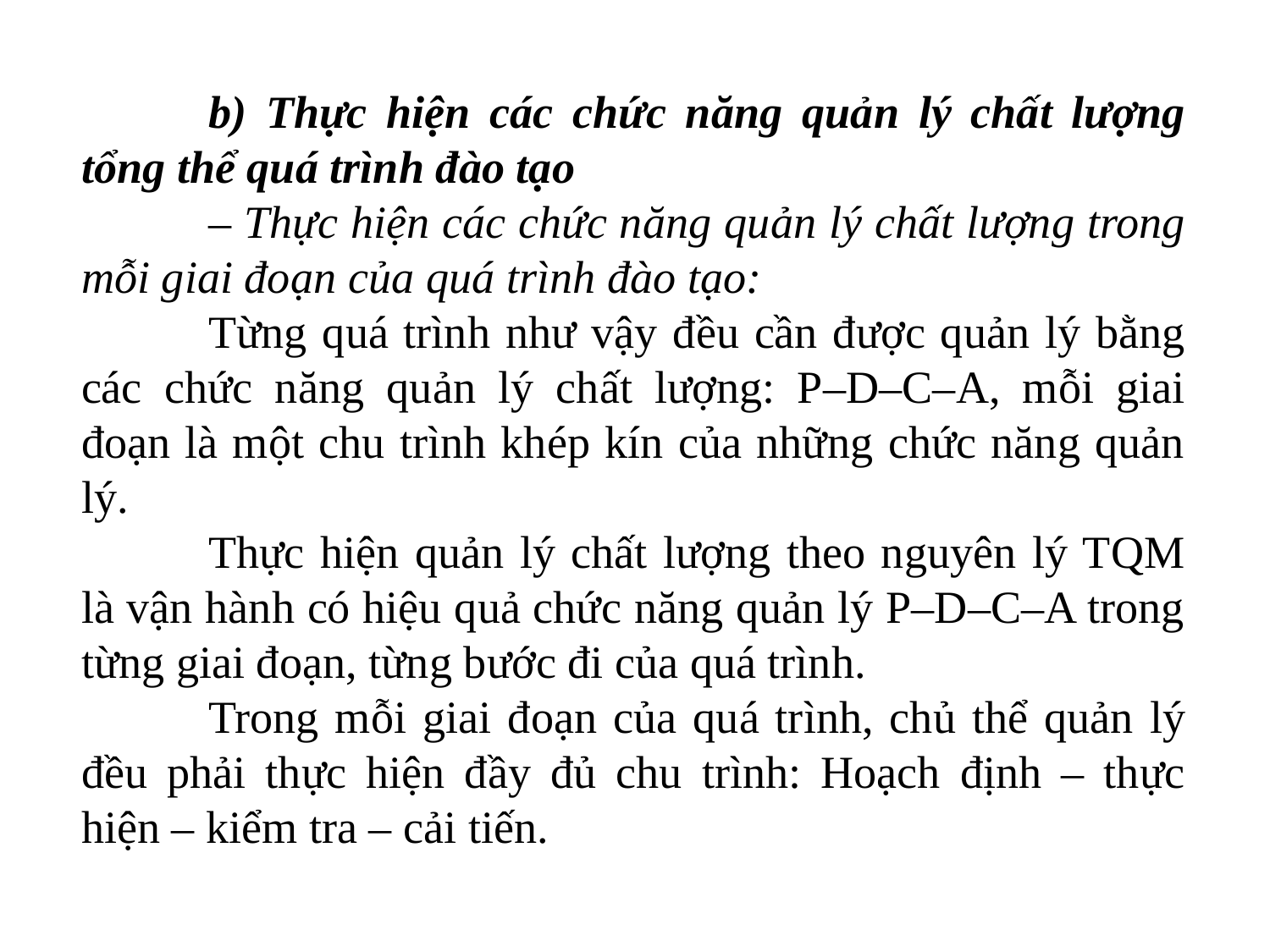

b) Thực hiện các chức năng quản lý chất lượng tổng thể quá trình đào tạo
	– Thực hiện các chức năng quản lý chất lượng trong mỗi giai đoạn của quá trình đào tạo:
	Từng quá trình như vậy đều cần được quản lý bằng các chức năng quản lý chất lượng: P–D–C–A, mỗi giai đoạn là một chu trình khép kín của những chức năng quản lý.
	Thực hiện quản lý chất lượng theo nguyên lý TQM là vận hành có hiệu quả chức năng quản lý P–D–C–A trong từng giai đoạn, từng bước đi của quá trình.
	Trong mỗi giai đoạn của quá trình, chủ thể quản lý đều phải thực hiện đầy đủ chu trình: Hoạch định – thực hiện – kiểm tra – cải tiến.